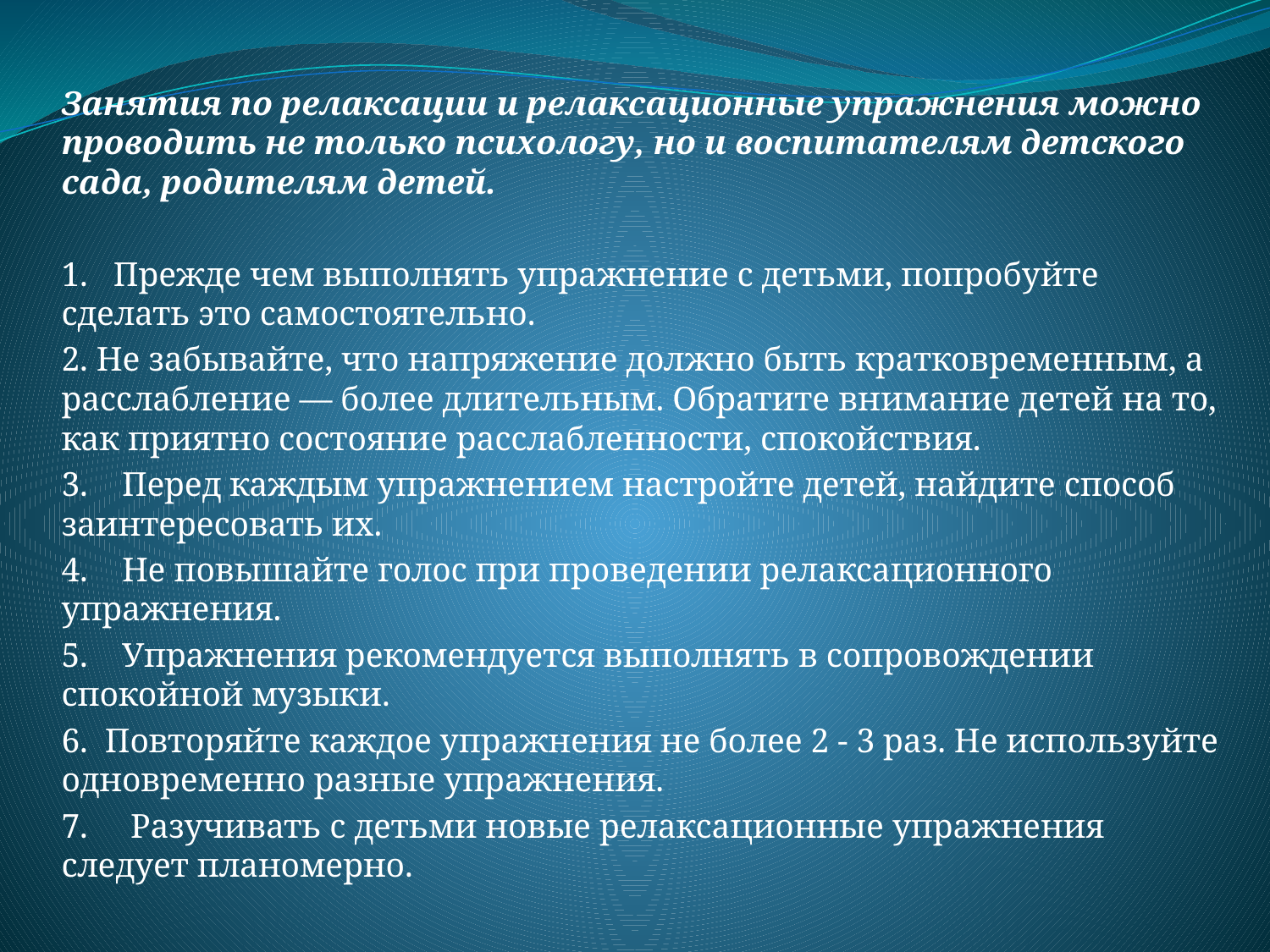

Занятия по релаксации и релаксационные упражнения можно проводить не только психологу, но и воспитателям детского сада, родителям детей.

1.   Прежде чем выполнять упражнение с детьми, попробуйте сделать это самостоятельно.
2. Не забывайте, что напряжение должно быть кратковременным, а расслабление — более длительным. Обратите внимание детей на то, как приятно состояние расслабленности, спокойствия.
3.    Перед каждым упражнением настройте детей, найдите способ заинтересовать их.
4.    Не повышайте голос при проведении релаксационного упражнения.
5.    Упражнения рекомендуется выполнять в сопровождении спокойной музыки.
6.  Повторяйте каждое упражнения не более 2 - 3 раз. Не используйте одновременно разные упражнения.
7.     Разучивать с детьми новые релаксационные упражнения следует планомерно.